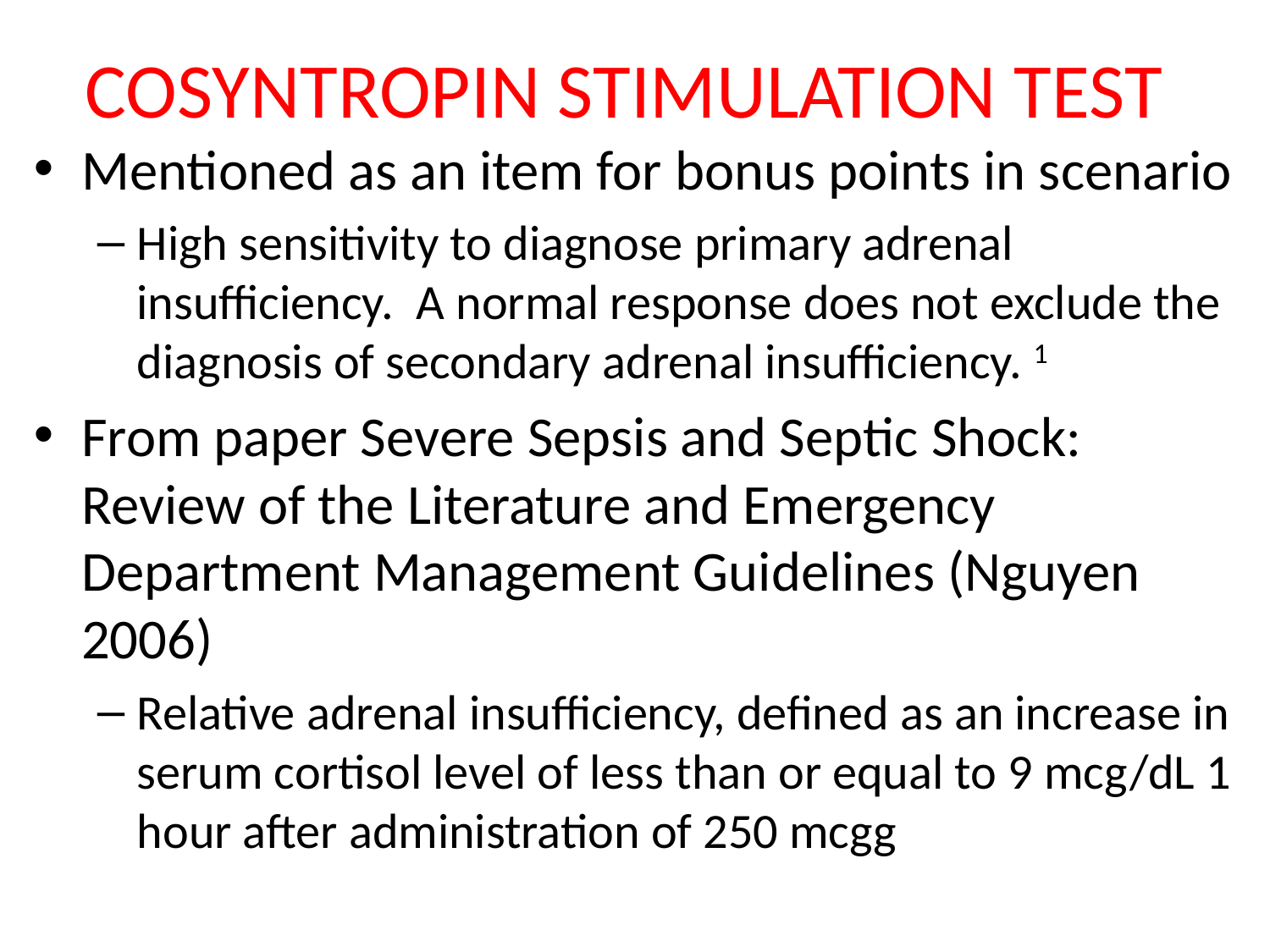

# COSYNTROPIN STIMULATION TEST
Mentioned as an item for bonus points in scenario
High sensitivity to diagnose primary adrenal insufficiency.  A normal response does not exclude the diagnosis of secondary adrenal insufficiency. 1
From paper Severe Sepsis and Septic Shock: Review of the Literature and Emergency Department Management Guidelines (Nguyen 2006)
Relative adrenal insufficiency, defined as an increase in serum cortisol level of less than or equal to 9 mcg/dL 1 hour after administration of 250 mcgg